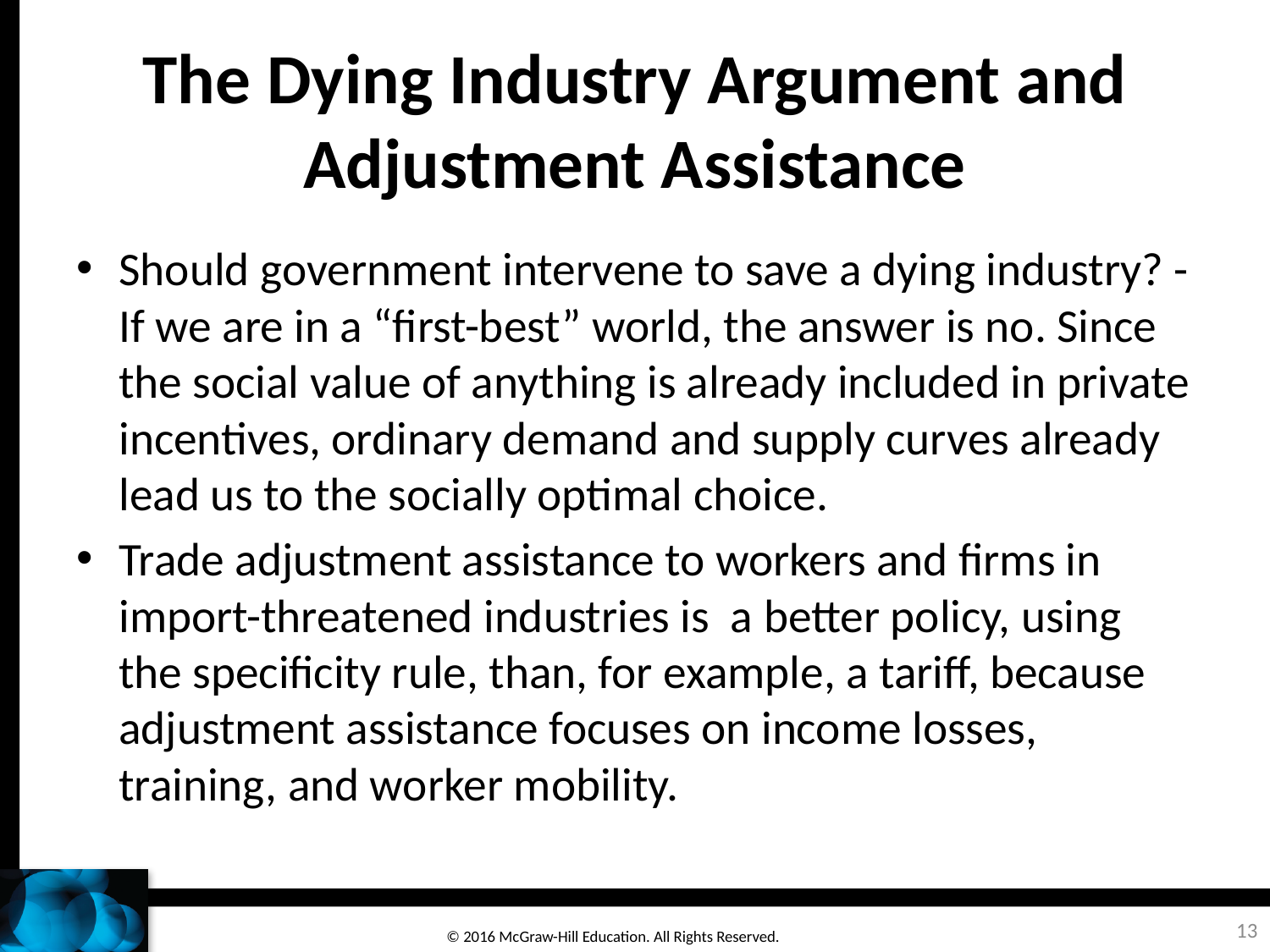

# The Dying Industry Argument and Adjustment Assistance
Should government intervene to save a dying industry? - If we are in a “first-best” world, the answer is no. Since the social value of anything is already included in private incentives, ordinary demand and supply curves already lead us to the socially optimal choice.
Trade adjustment assistance to workers and firms in import-threatened industries is  a better policy, using the specificity rule, than, for example, a tariff, because adjustment assistance focuses on income losses, training, and worker mobility.

13
© 2016 McGraw-Hill Education. All Rights Reserved.